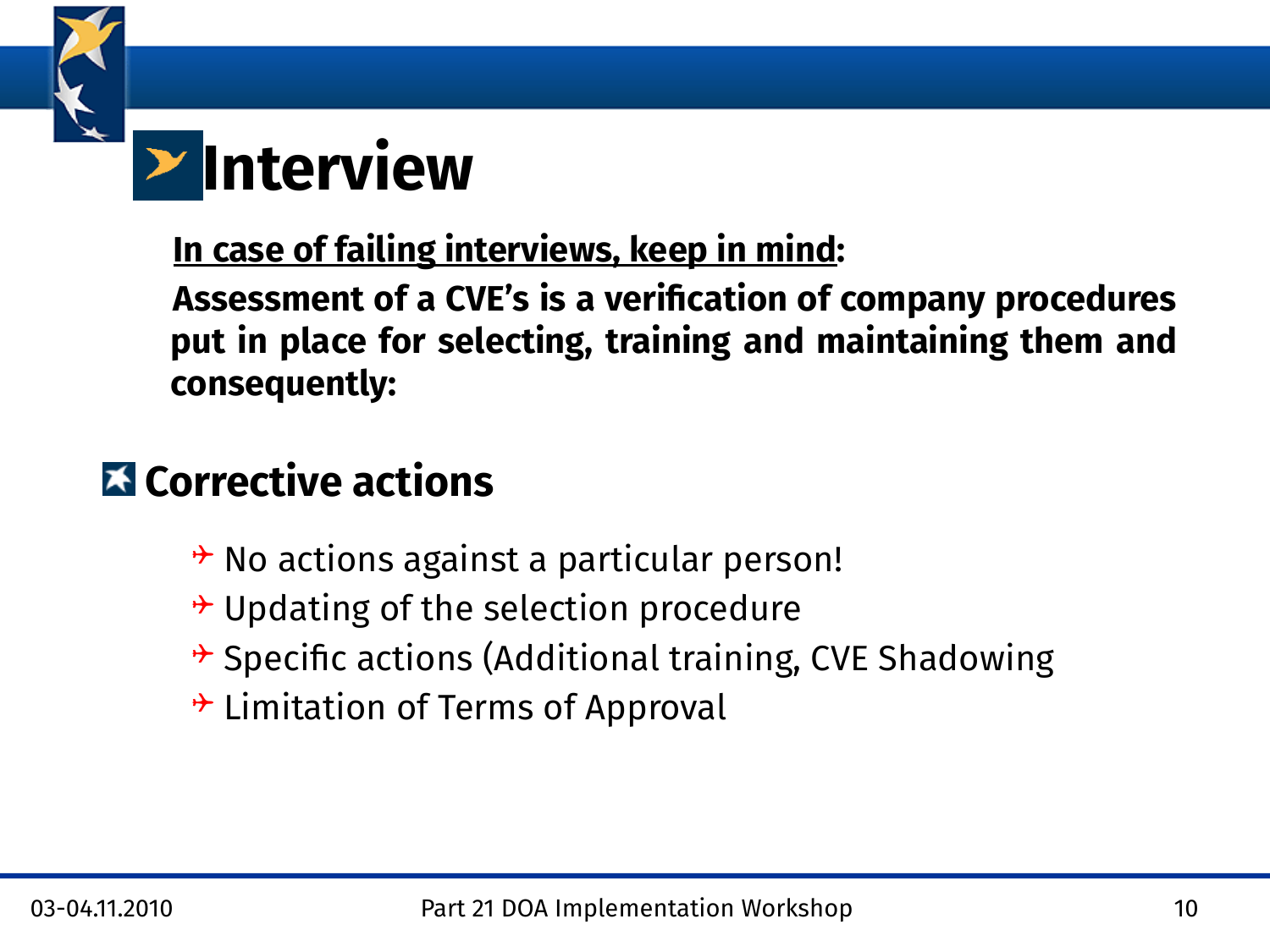

Interview
In case of failing interviews, keep in mind:
Assessment of a CVE’s is a verification of company procedures put in place for selecting, training and maintaining them and consequently:

 Corrective actions
No actions against a particular person!
Updating of the selection procedure
Specific actions (Additional training, CVE Shadowing
Limitation of Terms of Approval

03-04.11.2010
Part 21 DOA Implementation Workshop
10